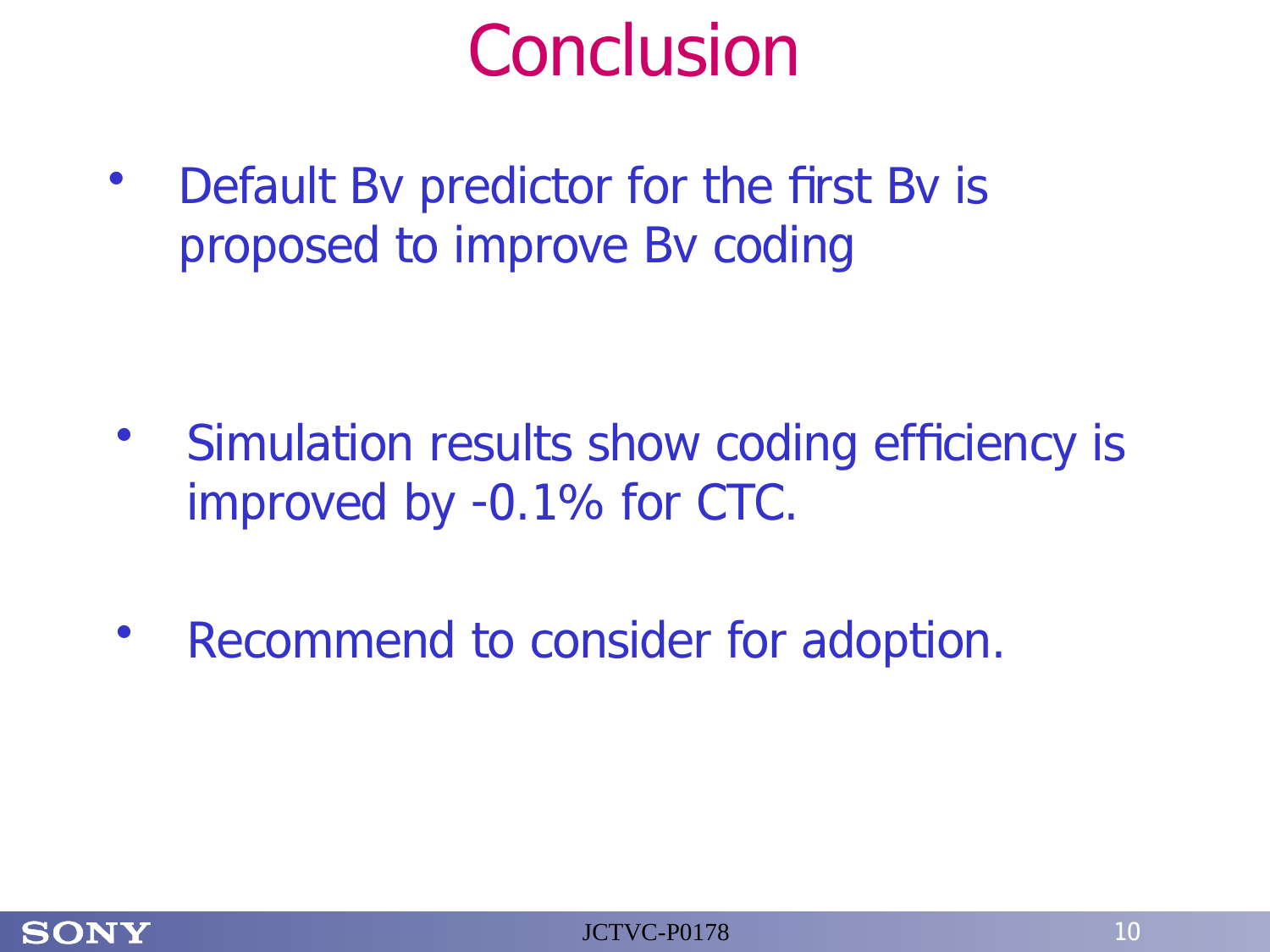

# Conclusion
Default Bv predictor for the first Bv is proposed to improve Bv coding

Simulation results show coding efficiency is improved by -0.1% for CTC.

Recommend to consider for adoption.

JCTVC-P0178
10